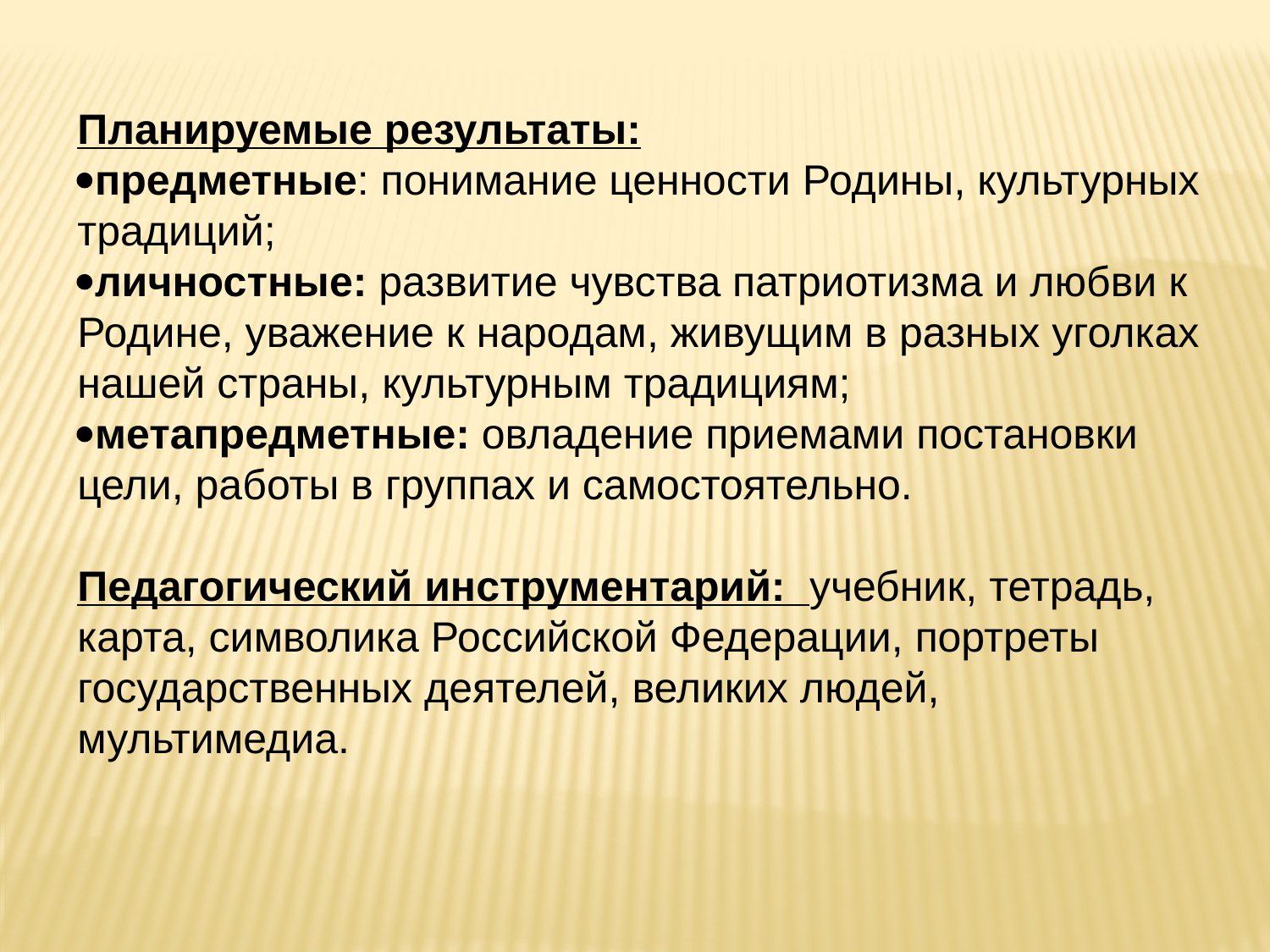

Планируемые результаты:
•предметные: понимание ценности Родины, культурных традиций;
•личностные: развитие чувства патриотизма и любви к Родине, уважение к народам, живущим в разных уголках нашей страны, культурным традициям;
•метапредметные: овладение приемами постановки цели, работы в группах и самостоятельно.

Педагогический инструментарий:  учебник, тетрадь, карта, символика Российской Федерации, портреты государственных деятелей, великих людей, мультимедиа.